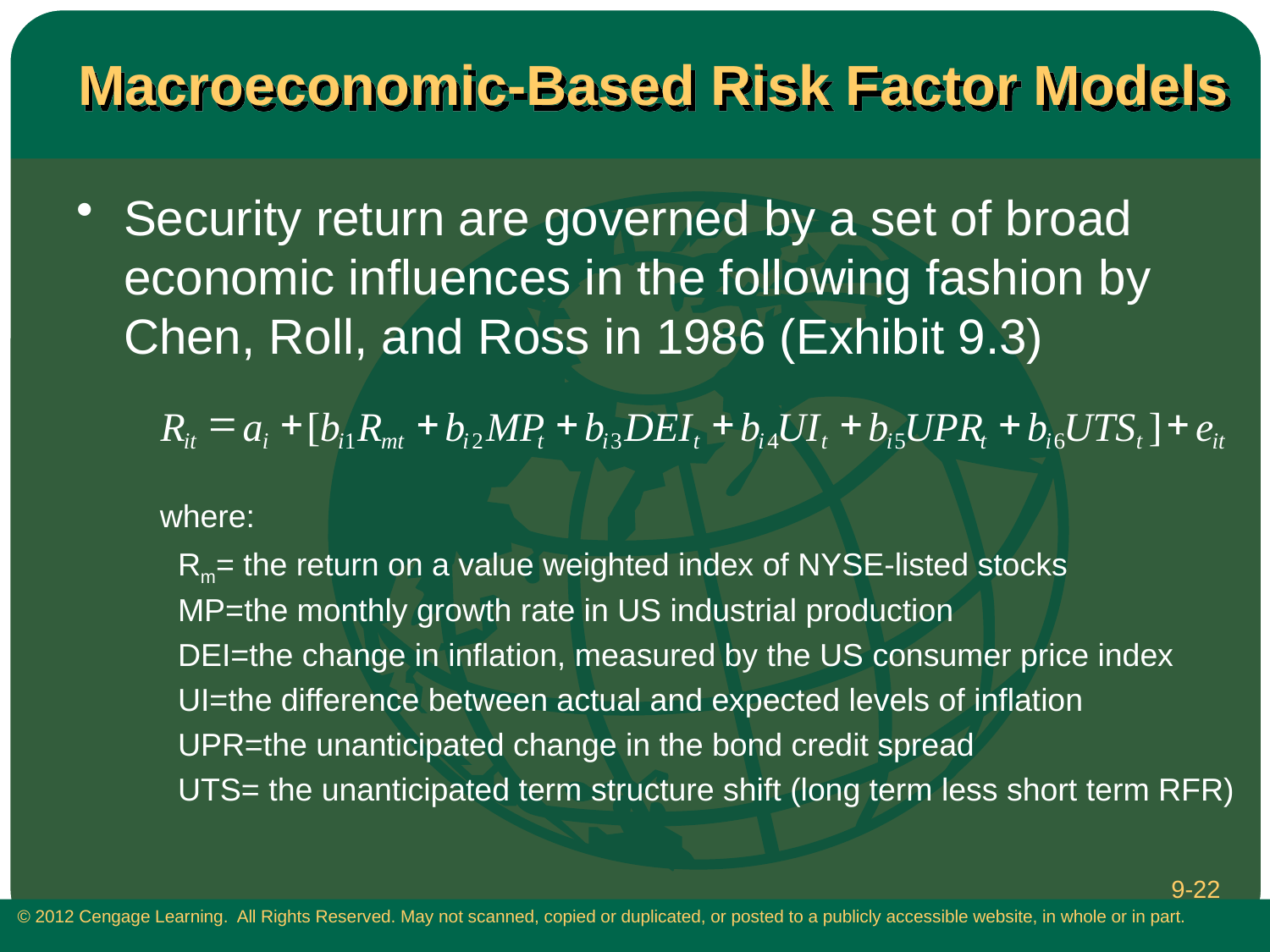

# Macroeconomic-Based Risk Factor Models
Security return are governed by a set of broad economic influences in the following fashion by Chen, Roll, and Ross in 1986 (Exhibit 9.3)
=
+
+
+
+
+
+
+

R
a
[
b
R
b
MP
b
DEI
b
UI
b
UPR
b
UTS
]
e
1
2
3
4
5
6
it
i
i
mt
i
t
i
t
i
t
i
t
i
t
it
where:
  Rm= the return on a value weighted index of NYSE-listed stocks
  MP=the monthly growth rate in US industrial production
  DEI=the change in inflation, measured by the US consumer price index
  UI=the difference between actual and expected levels of inflation
  UPR=the unanticipated change in the bond credit spread
  UTS= the unanticipated term structure shift (long term less short term RFR)
9-22
 © 2012 Cengage Learning.  All Rights Reserved. May not scanned, copied or duplicated, or posted to a publicly accessible website, in whole or in part.